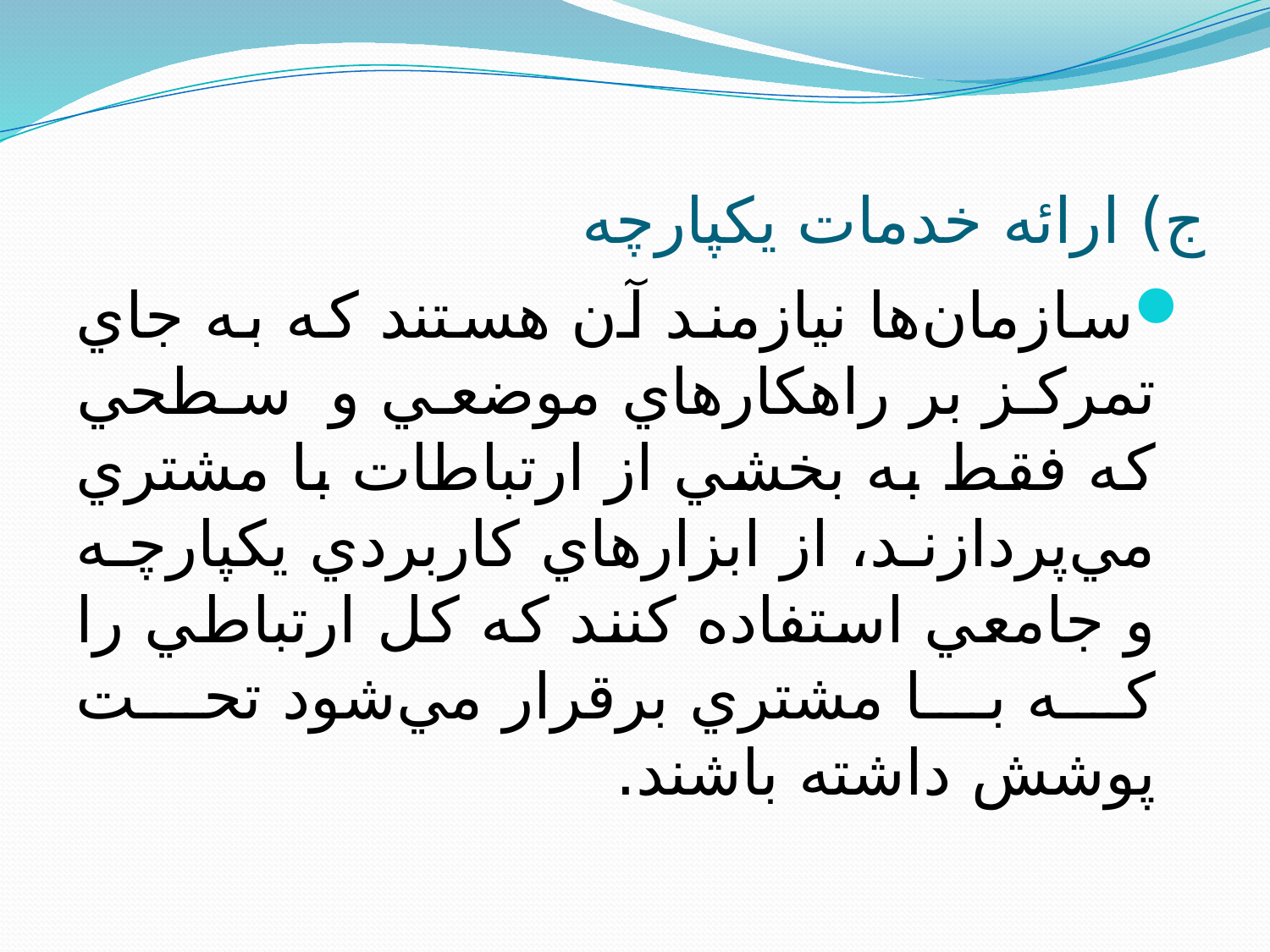

# ج) ارائه خدمات يكپارچه
سازمان‌ها نيازمند آن هستند كه به جاي تمركز بر راهكارهاي موضعي و سطحي كه فقط به بخشي از ارتباطات با مشتري مي‌پردازند، از ابزارهاي كاربردي يكپارچه و جامعي استفاده كنند كه كل ارتباطي را كه با مشتري برقرار مي‌شود تحت پوشش داشته باشند.